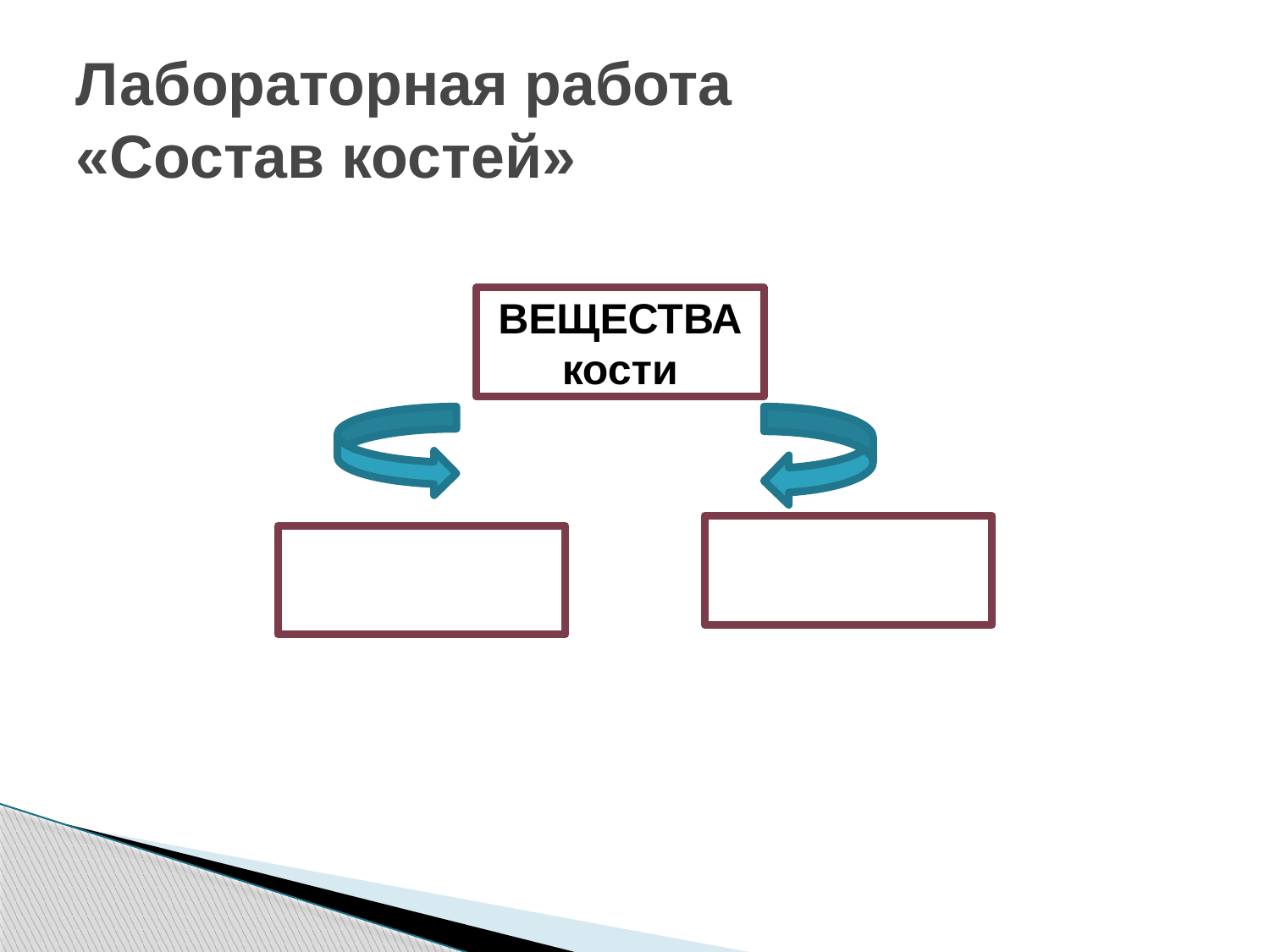

# Лабораторная работа «Состав костей»
ВЕЩЕСТВА
кости